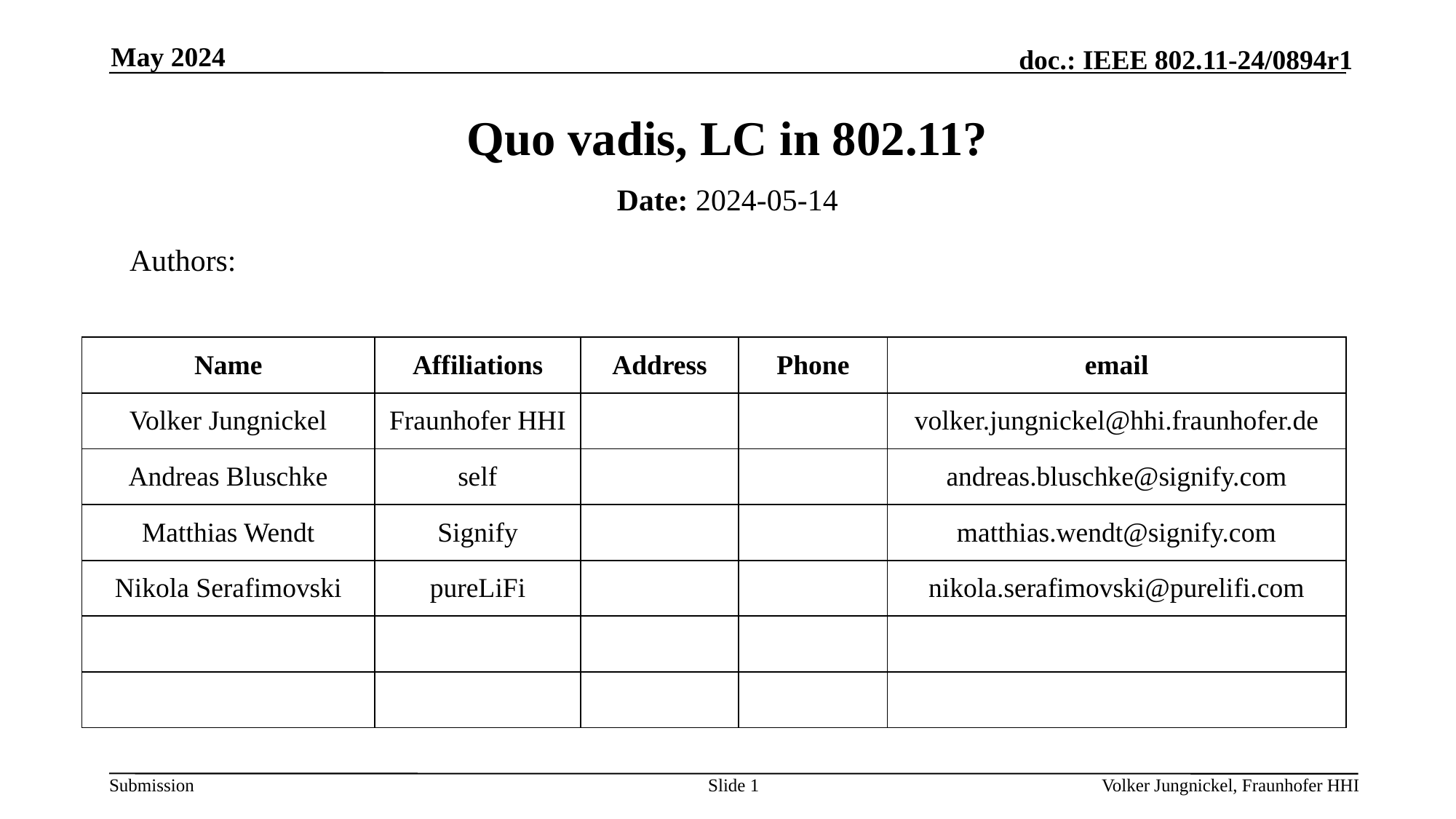

May 2024
# Quo vadis, LC in 802.11?
Date: 2024-05-14
Authors:
| Name | Affiliations | Address | Phone | email |
| --- | --- | --- | --- | --- |
| Volker Jungnickel | Fraunhofer HHI |  |  | volker.jungnickel@hhi.fraunhofer.de |
| Andreas Bluschke | self |  |  | andreas.bluschke@signify.com |
| Matthias Wendt | Signify |  |  | matthias.wendt@signify.com |
| Nikola Serafimovski | pureLiFi |  |  | nikola.serafimovski@purelifi.com |
|  |  |  |  |  |
|  |  |  |  |  |
Slide 1
Volker Jungnickel, Fraunhofer HHI